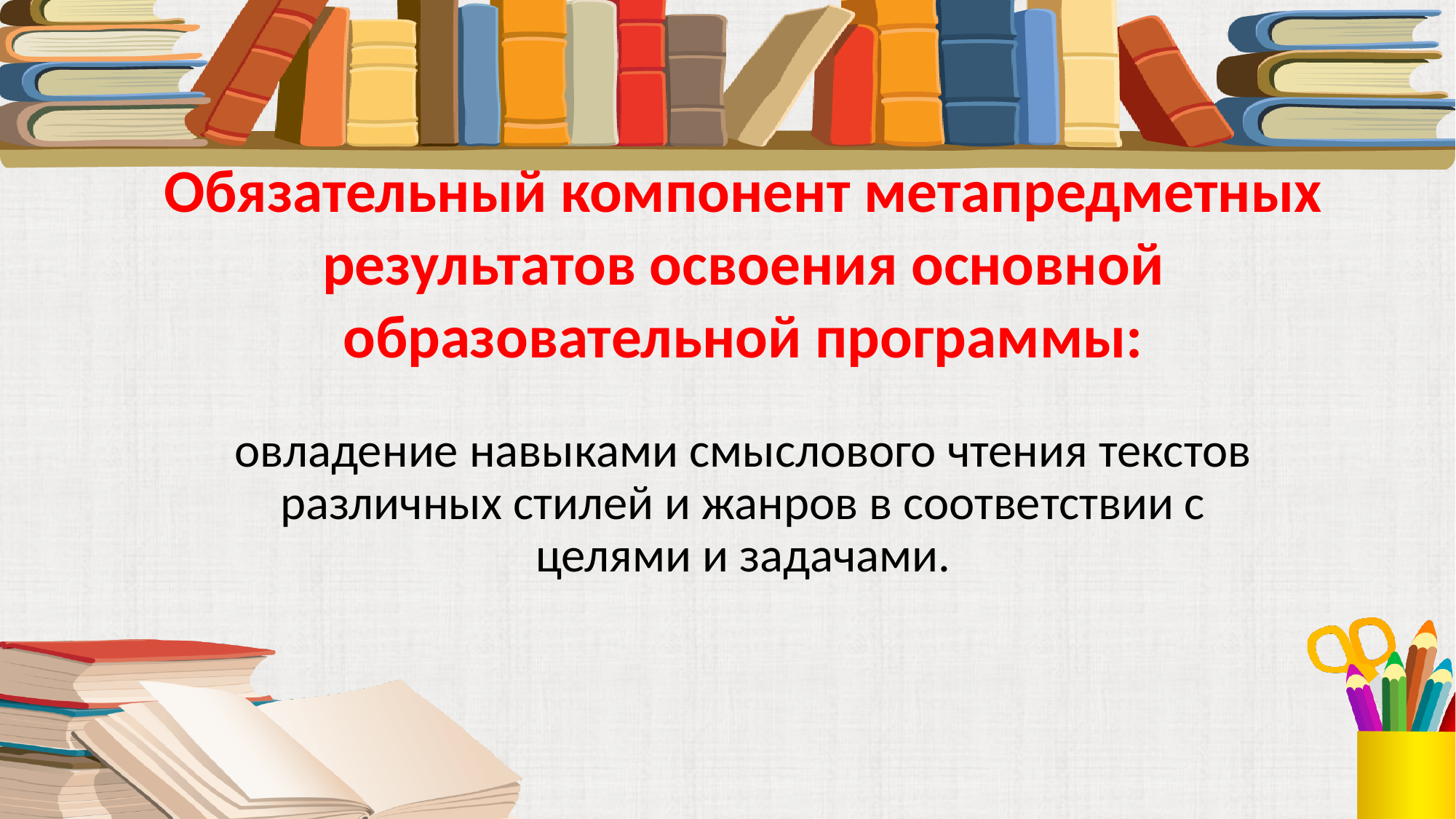

# Обязательный компонент метапредметных результатов освоения основной образовательной программы:

овладение навыками смыслового чтения текстов различных стилей и жанров в соответствии с целями и задачами.